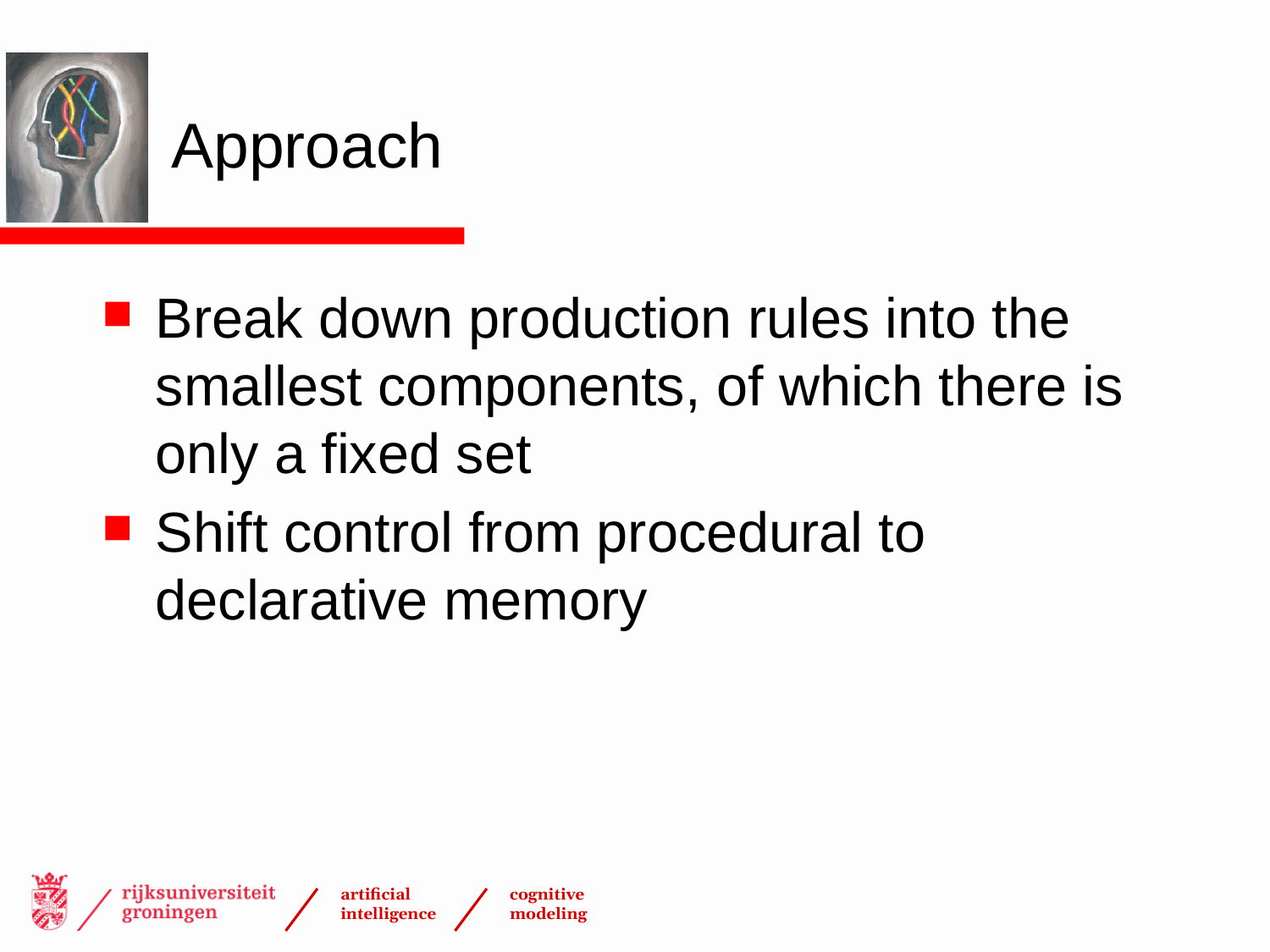

# Approach
Break down production rules into the smallest components, of which there is only a fixed set
Shift control from procedural to declarative memory